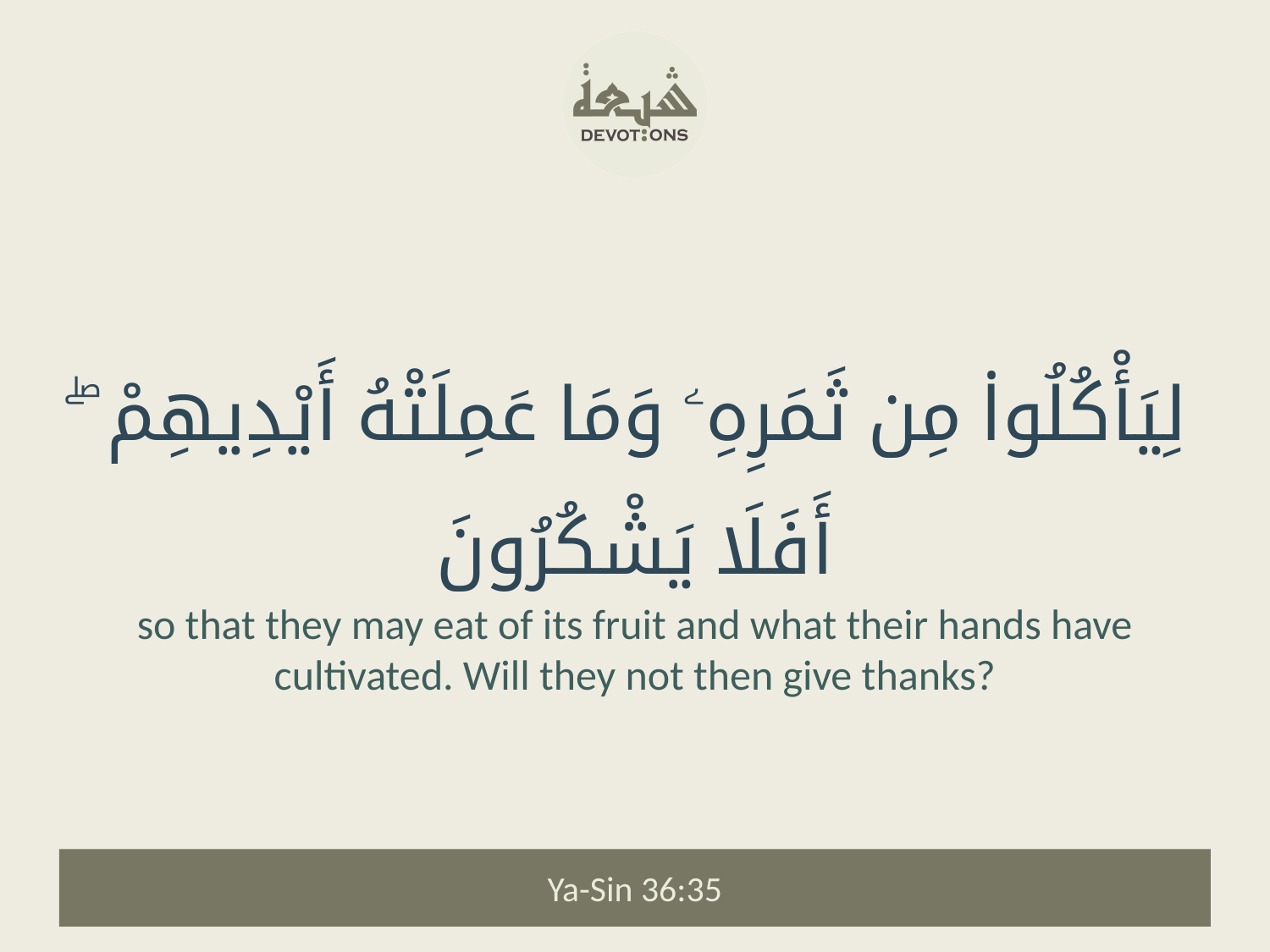

لِيَأْكُلُوا۟ مِن ثَمَرِهِۦ وَمَا عَمِلَتْهُ أَيْدِيهِمْ ۖ أَفَلَا يَشْكُرُونَ
so that they may eat of its fruit and what their hands have cultivated. Will they not then give thanks?
Ya-Sin 36:35